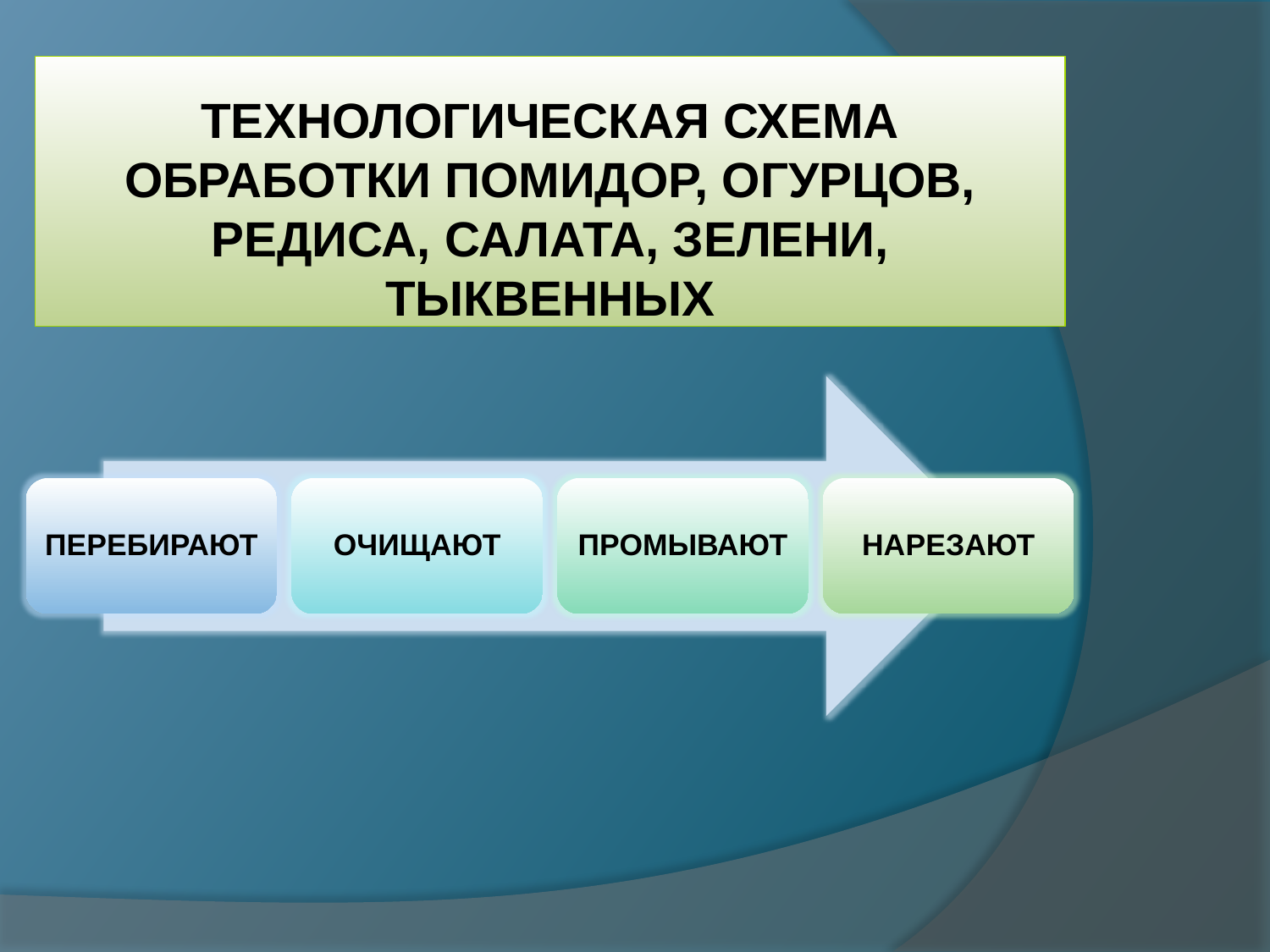

ТЕХНОЛОГИЧЕСКАЯ СХЕМА ОБРАБОТКИ ПОМИДОР, ОГУРЦОВ, РЕДИСА, САЛАТА, ЗЕЛЕНИ, ТЫКВЕННЫХ
ПЕРЕБИРАЮТ
ОЧИЩАЮТ
ПРОМЫВАЮТ
НАРЕЗАЮТ